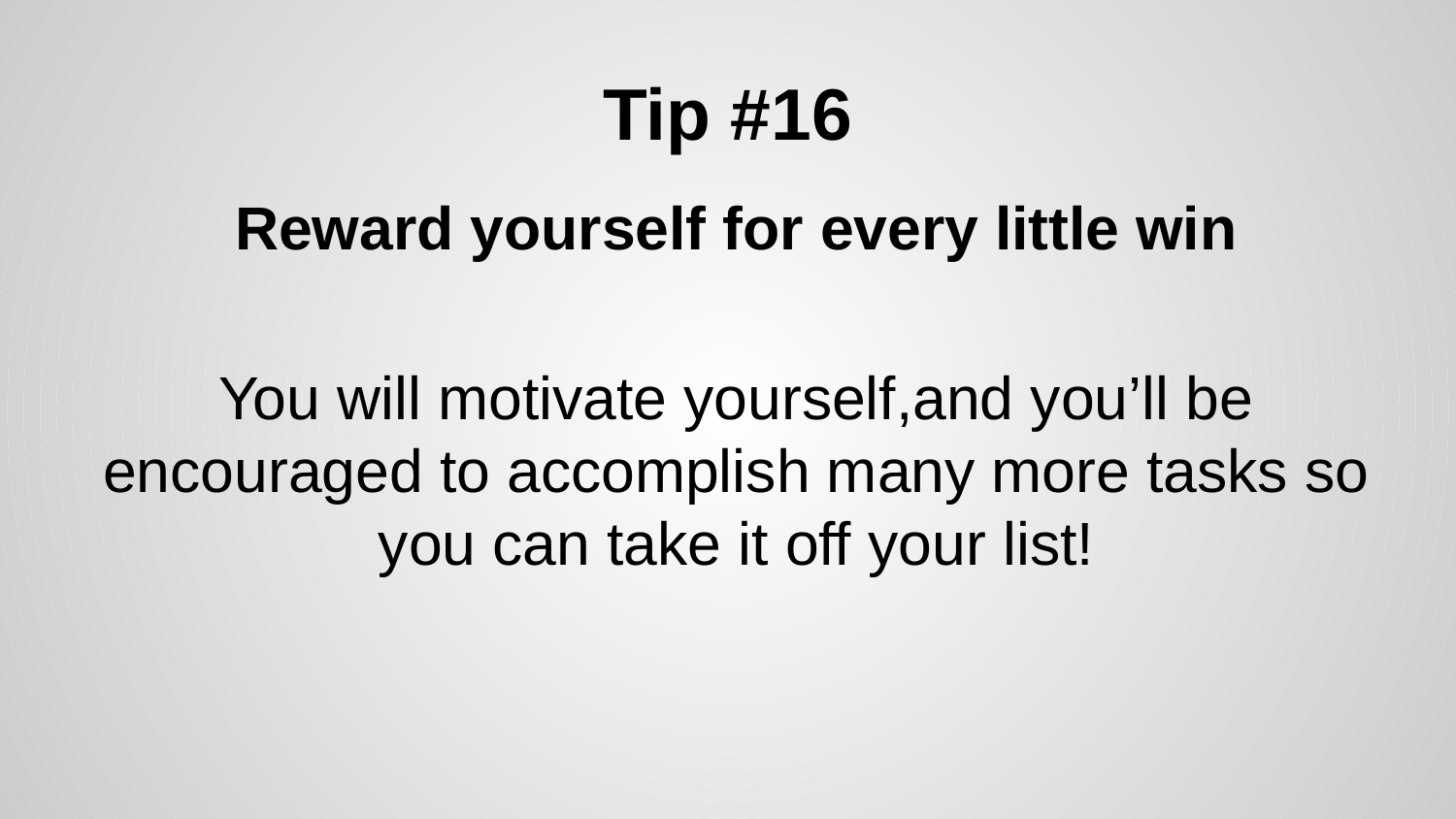

# Tip #16

Reward yourself for every little win

You will motivate yourself,and you’ll be encouraged to accomplish many more tasks so you can take it off your list!